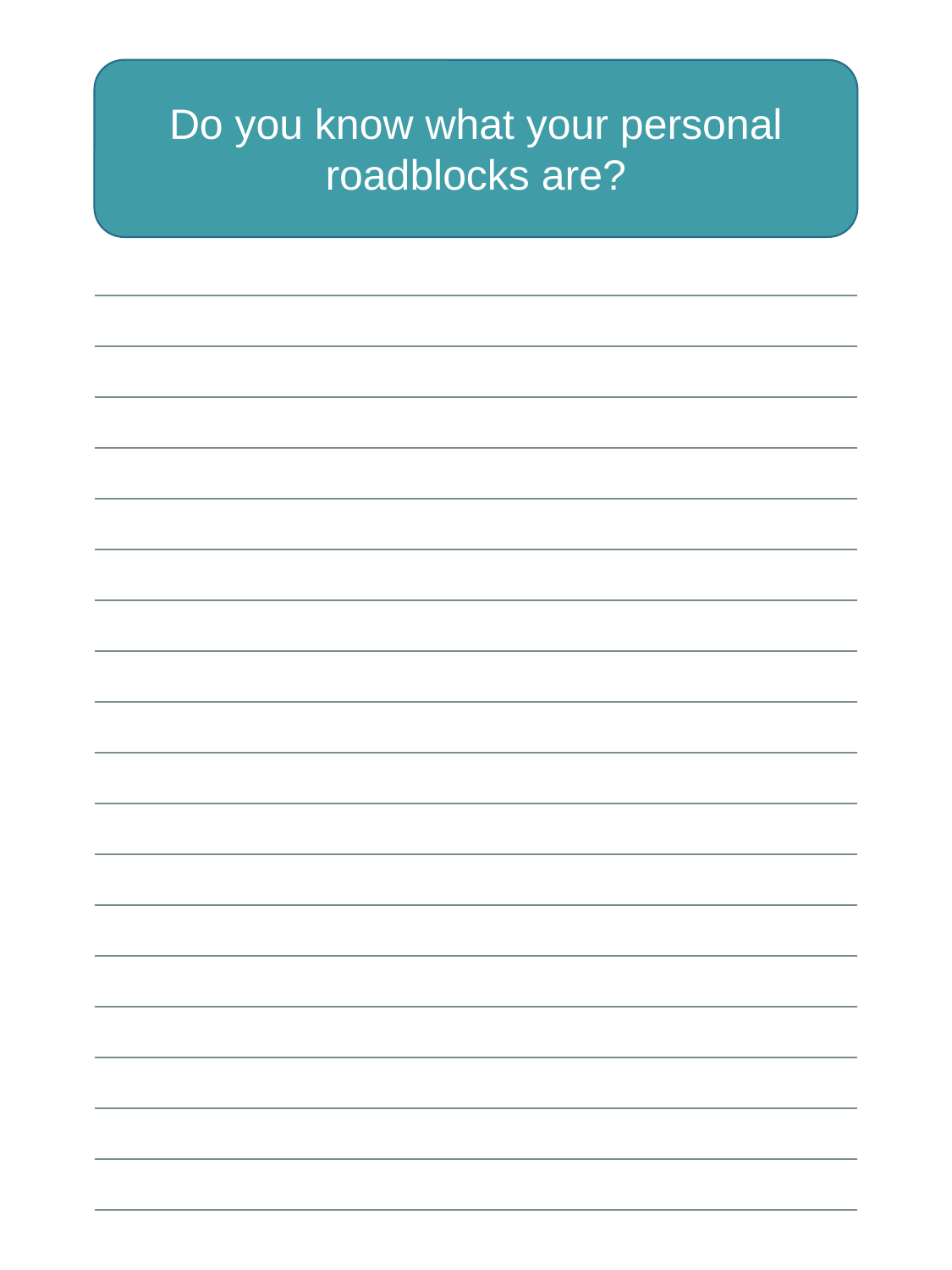

Do you know what your personal roadblocks are?
|  |
| --- |
|  |
|  |
|  |
|  |
|  |
|  |
|  |
|  |
|  |
|  |
|  |
|  |
|  |
|  |
|  |
|  |
|  |